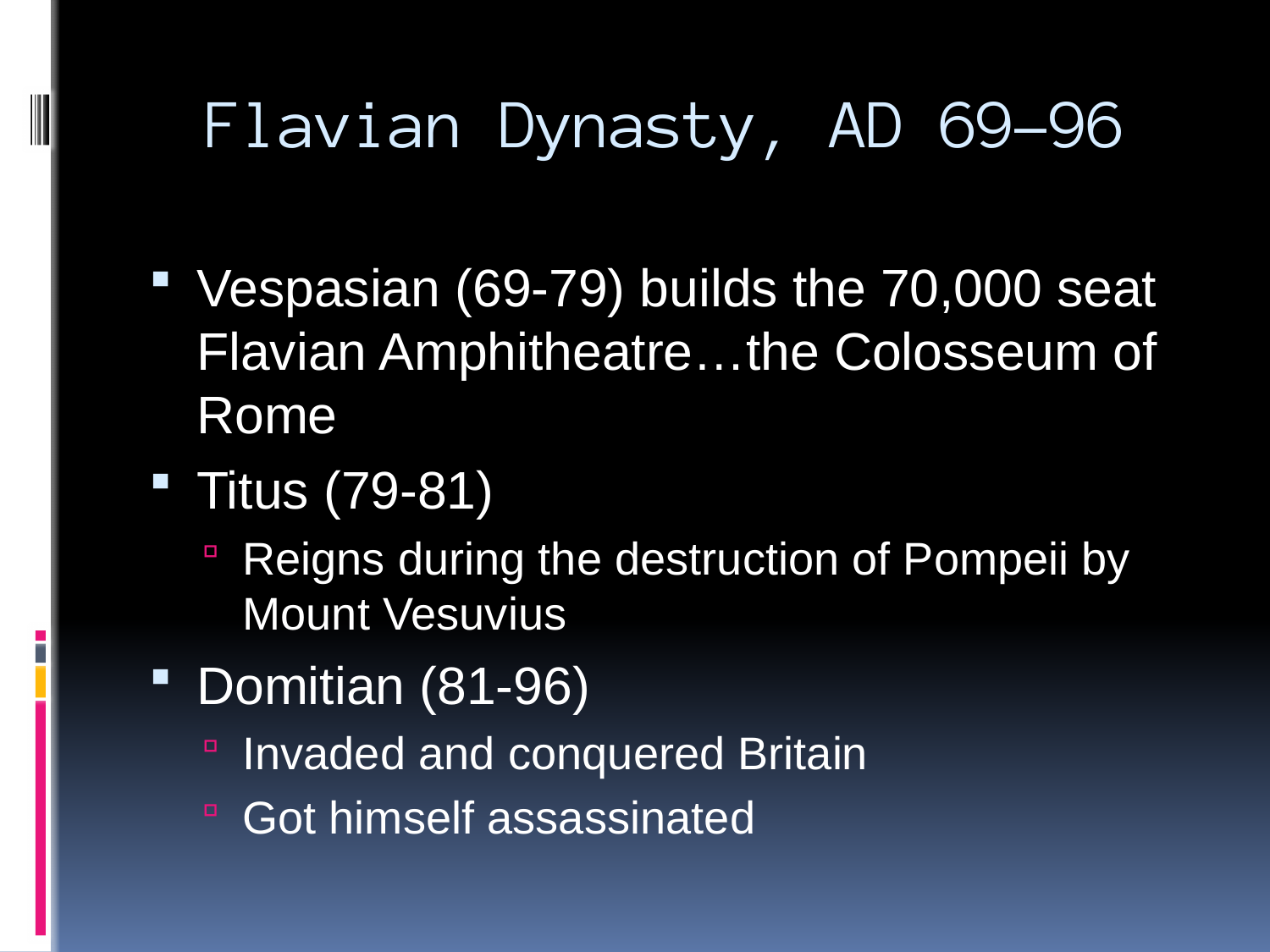

# Flavian Dynasty, AD 69-96
Vespasian (69-79) builds the 70,000 seat Flavian Amphitheatre…the Colosseum of Rome
Titus (79-81)
Reigns during the destruction of Pompeii by Mount Vesuvius
Domitian (81-96)
Invaded and conquered Britain
Got himself assassinated